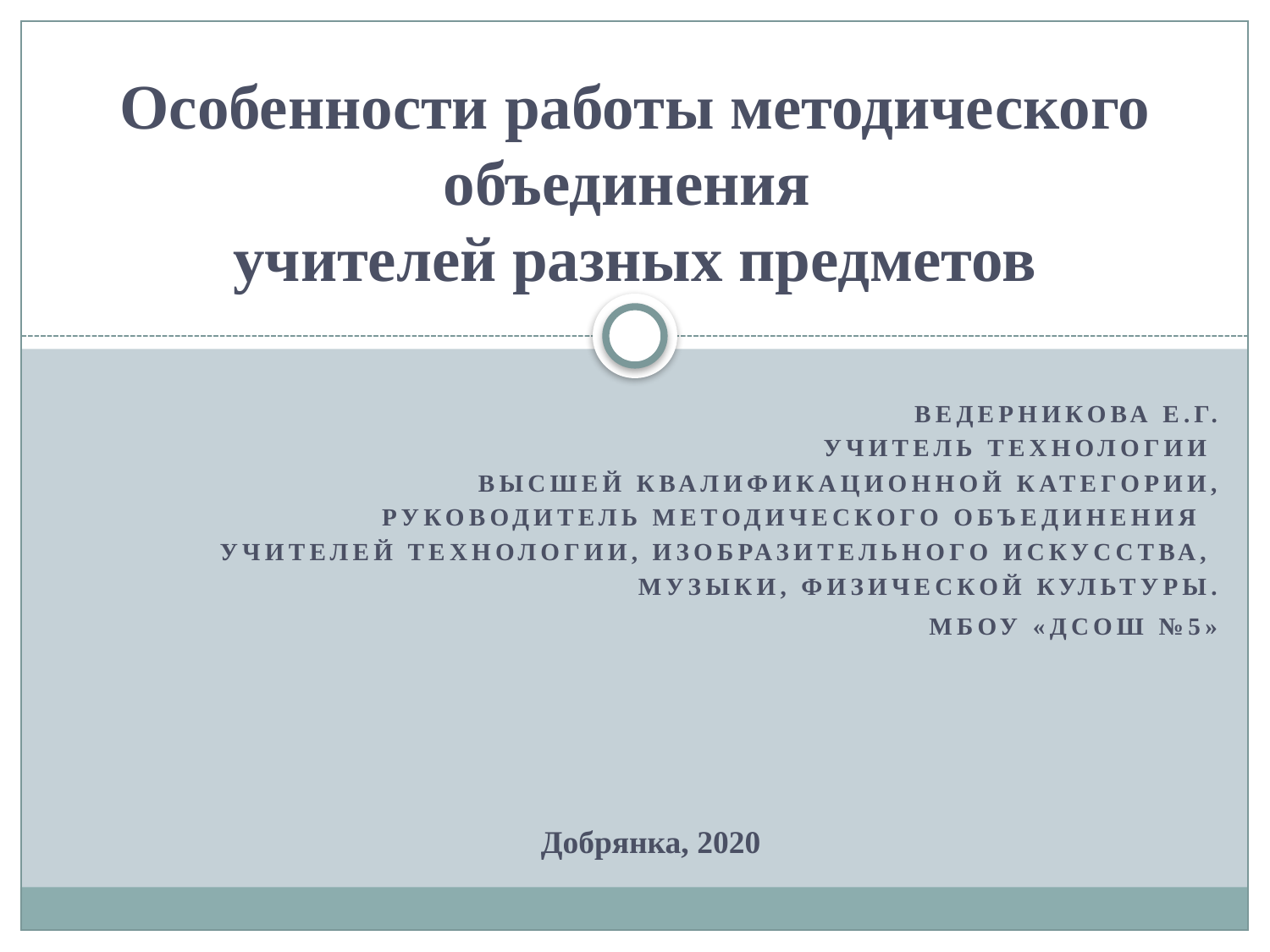

# Особенности работы методического объединения учителей разных предметов
Ведерникова Е.Г.
учитель технологии
высшей квалификационной категории,
руководитель методического объединения
учителей технологии, изобразительного искусства,
музыки, физической культуры.
МБОУ «ДСОШ №5»
Добрянка, 2020